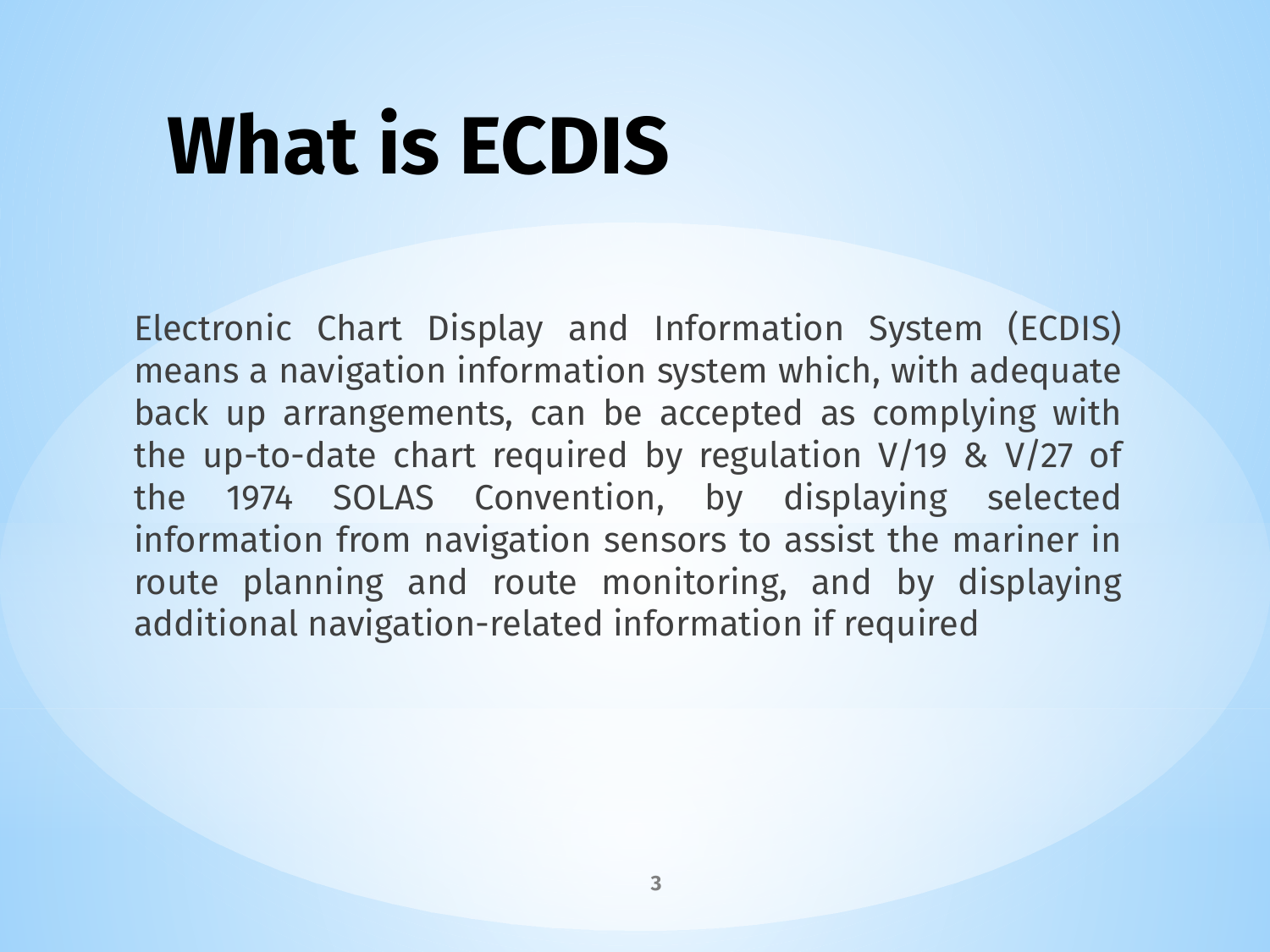

# What is ECDIS
Electronic Chart Display and Information System (ECDIS) means a navigation information system which, with adequate back up arrangements, can be accepted as complying with the up-to-date chart required by regulation V/19 & V/27 of the 1974 SOLAS Convention, by displaying selected information from navigation sensors to assist the mariner in route planning and route monitoring, and by displaying additional navigation-related information if required
3